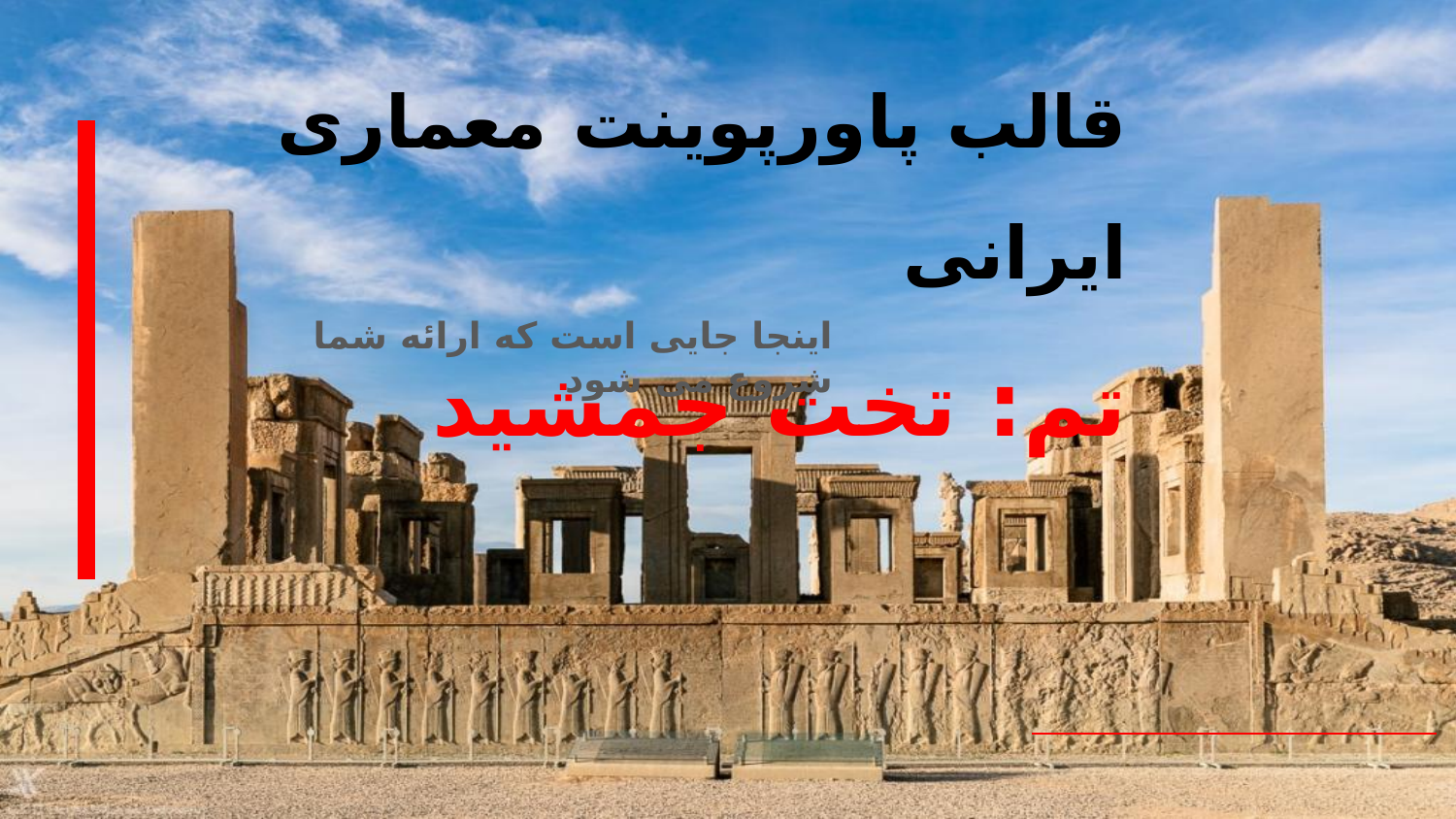

# قالب پاورپوینت معماری ایرانی تم: تخت جمشید
اینجا جایی است که ارائه شما شروع می شود